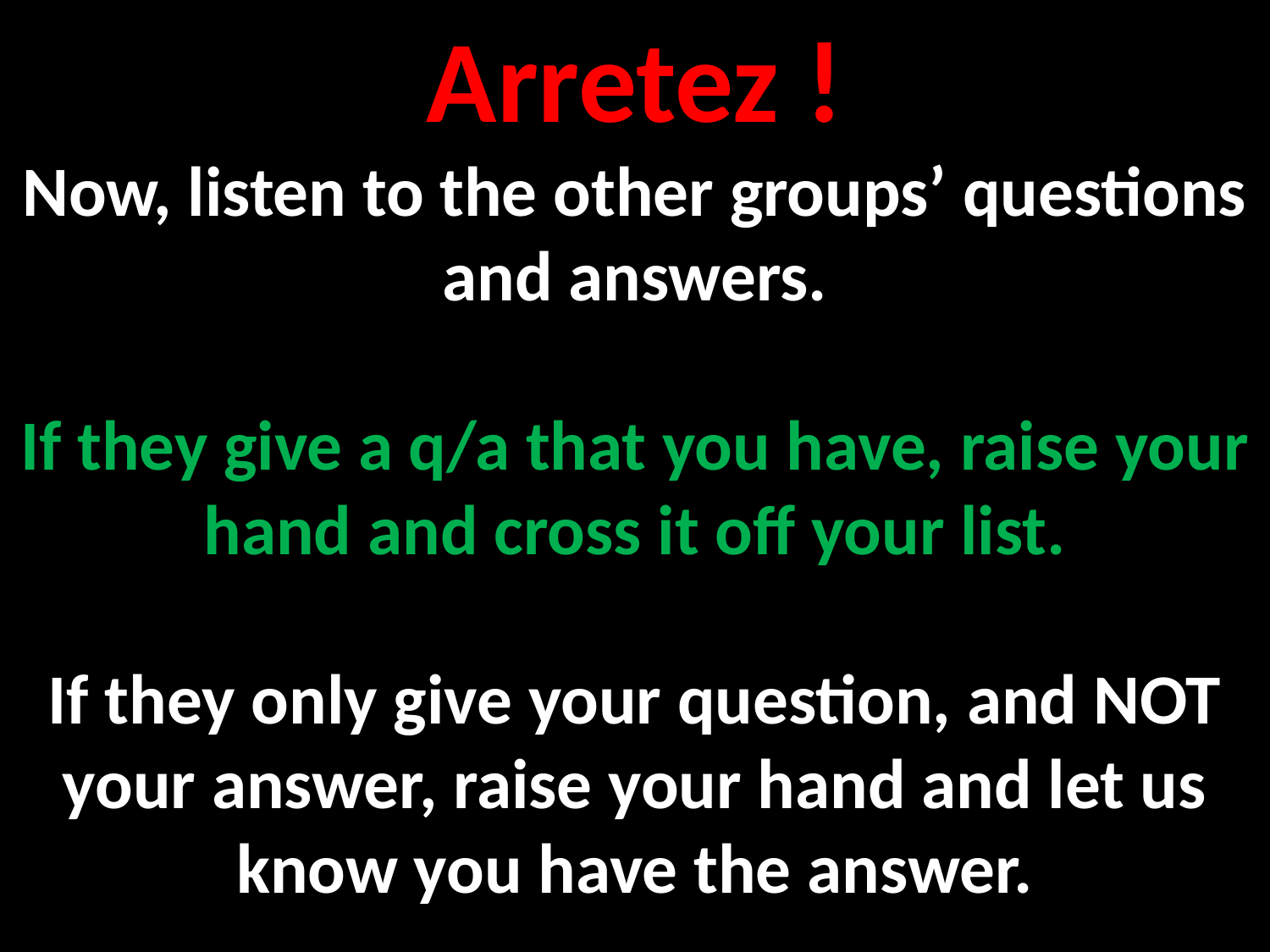

Arretez !
Now, listen to the other groups’ questions and answers.

If they give a q/a that you have, raise your hand and cross it off your list.

If they only give your question, and NOT your answer, raise your hand and let us know you have the answer.